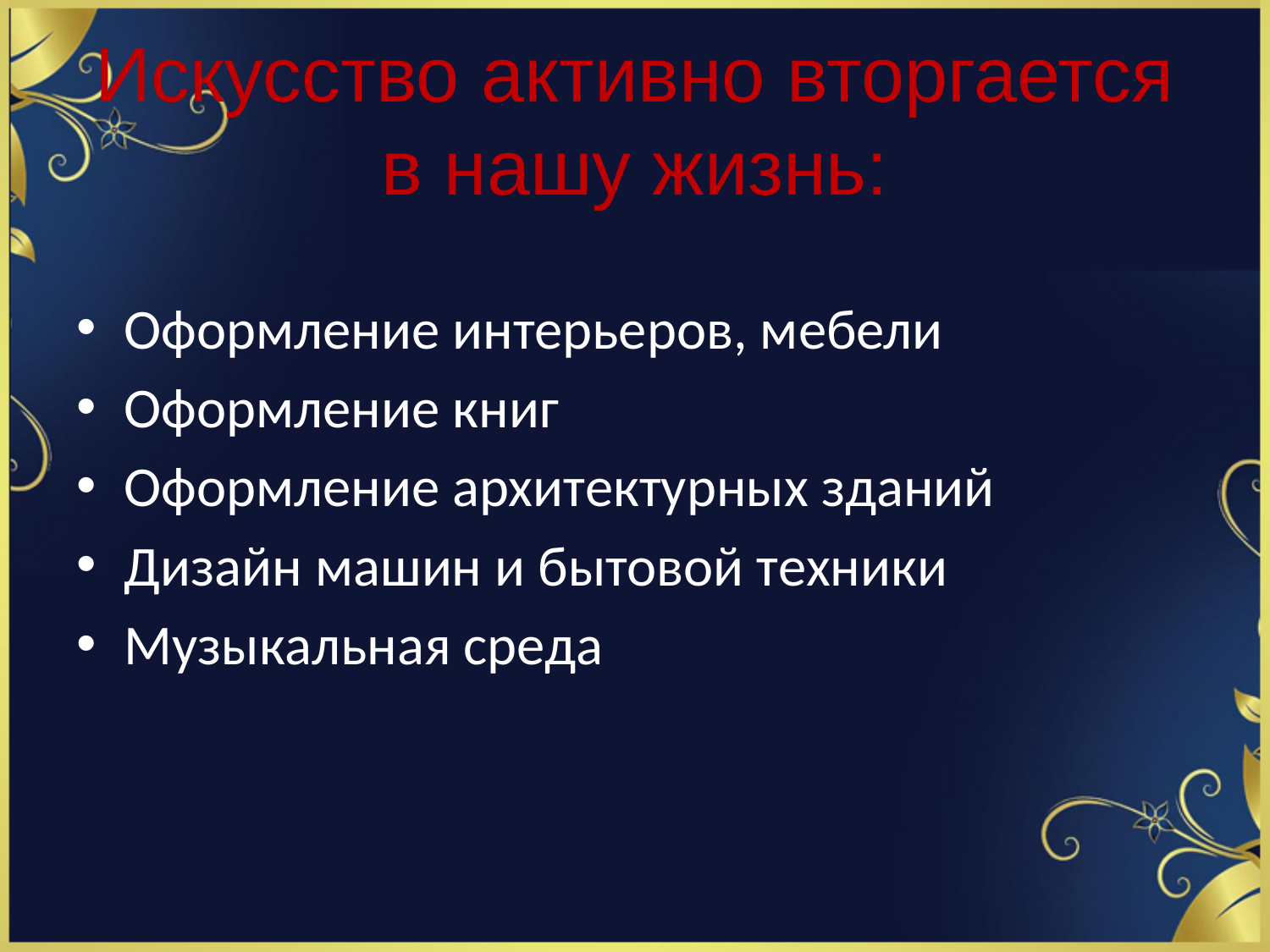

# Искусство активно вторгается в нашу жизнь:
Оформление интерьеров, мебели
Оформление книг
Оформление архитектурных зданий
Дизайн машин и бытовой техники
Музыкальная среда